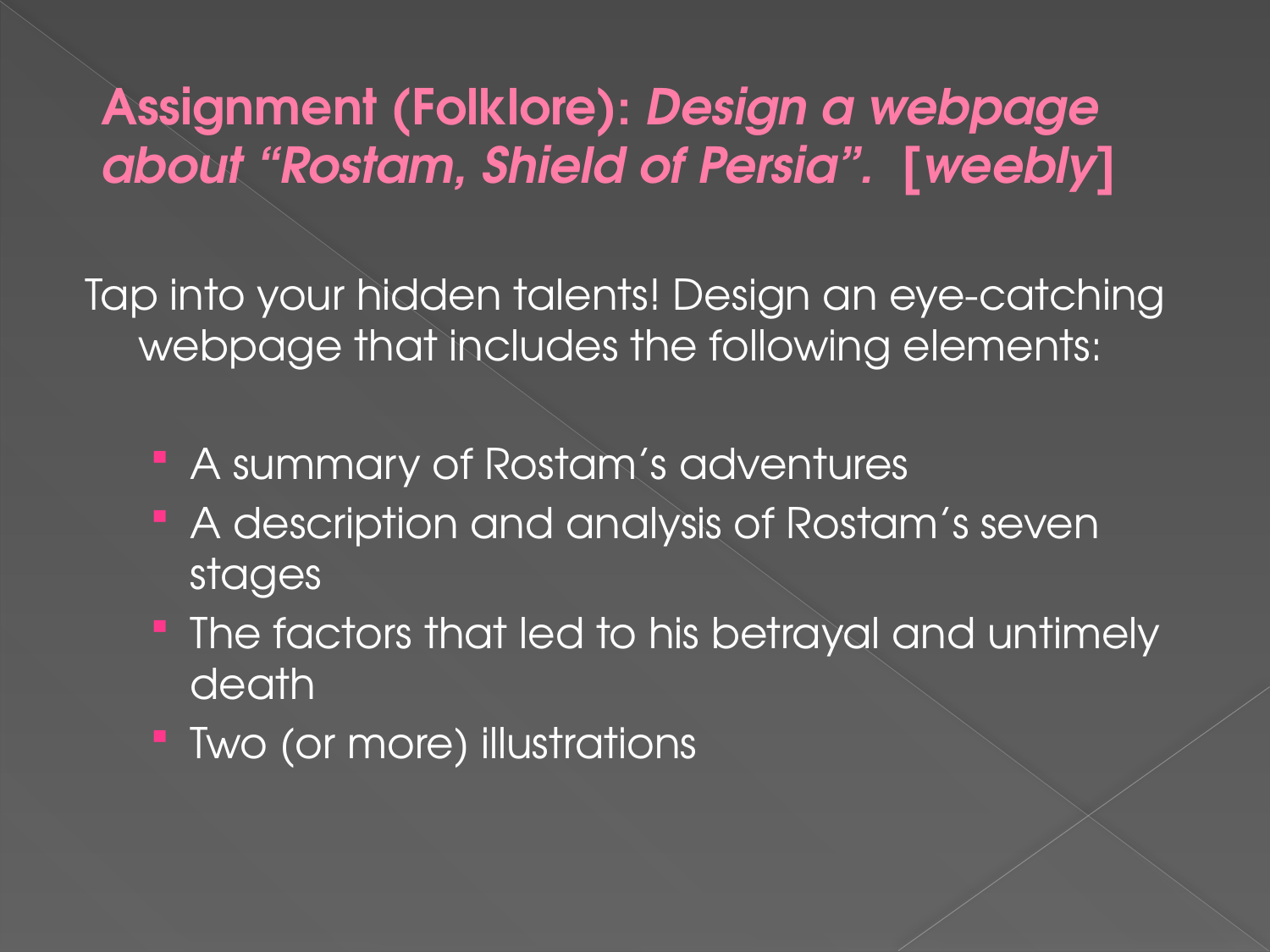

# Assignment (Folklore): Design a webpage about “Rostam, Shield of Persia”.  [weebly]
Tap into your hidden talents! Design an eye-catching webpage that includes the following elements:

A summary of Rostam’s adventures
A description and analysis of Rostam’s seven stages
The factors that led to his betrayal and untimely death
Two (or more) illustrations